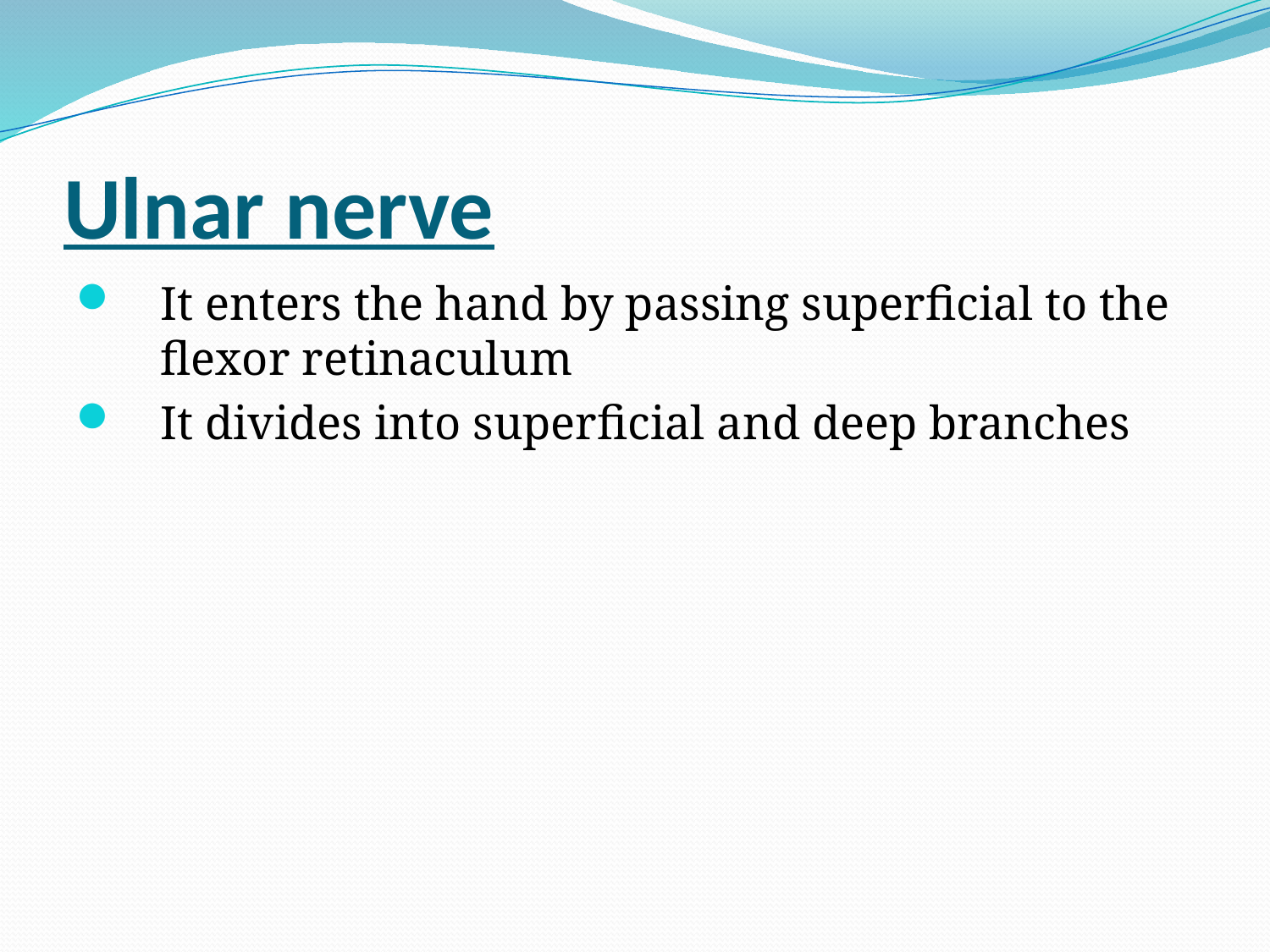

# Ulnar nerve
It enters the hand by passing superficial to the flexor retinaculum
It divides into superficial and deep branches